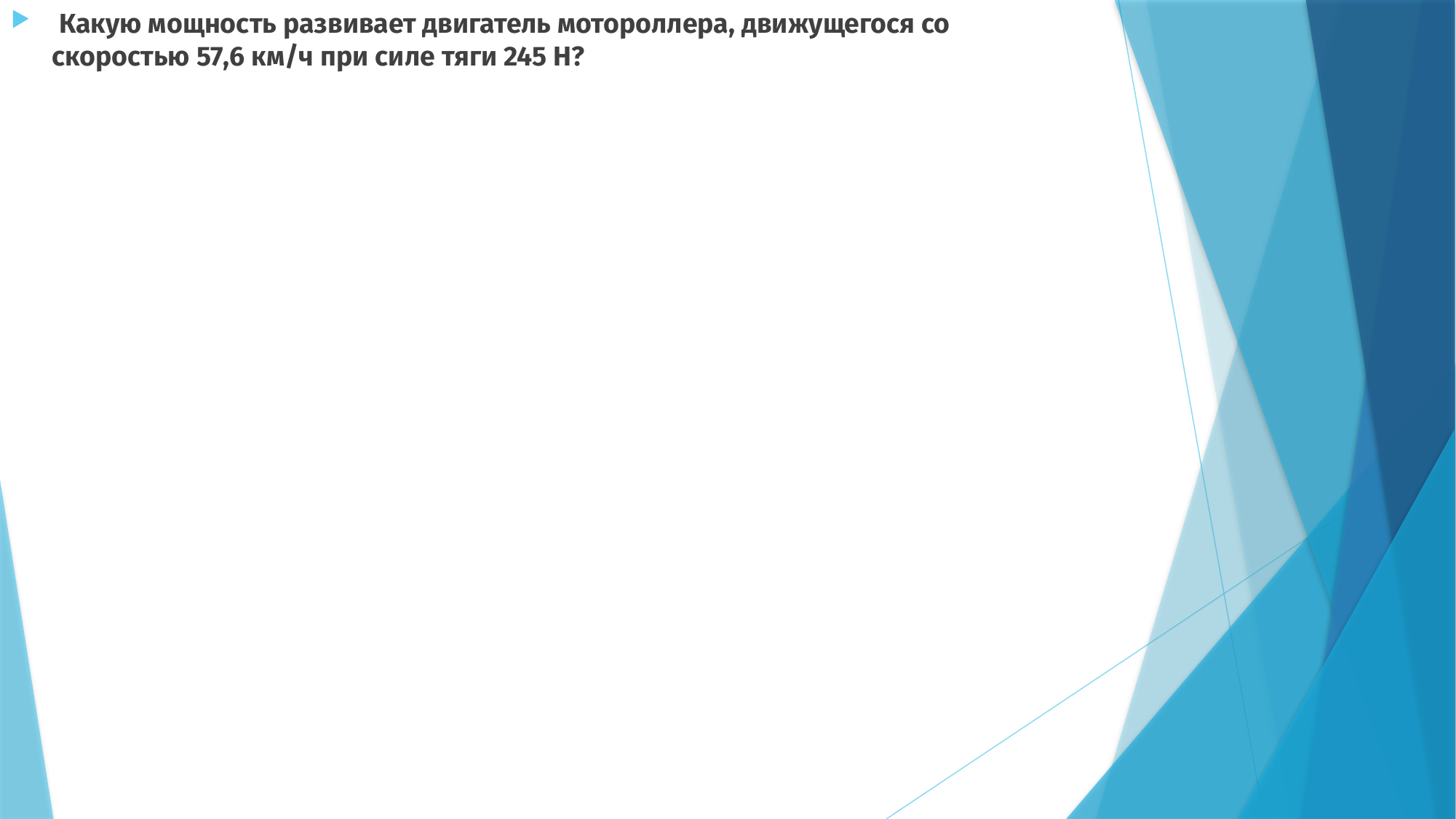

Какую мощность развивает двигатель мотороллера, движущегося со скоростью 57,6 км/ч при силе тяги 245 Н?